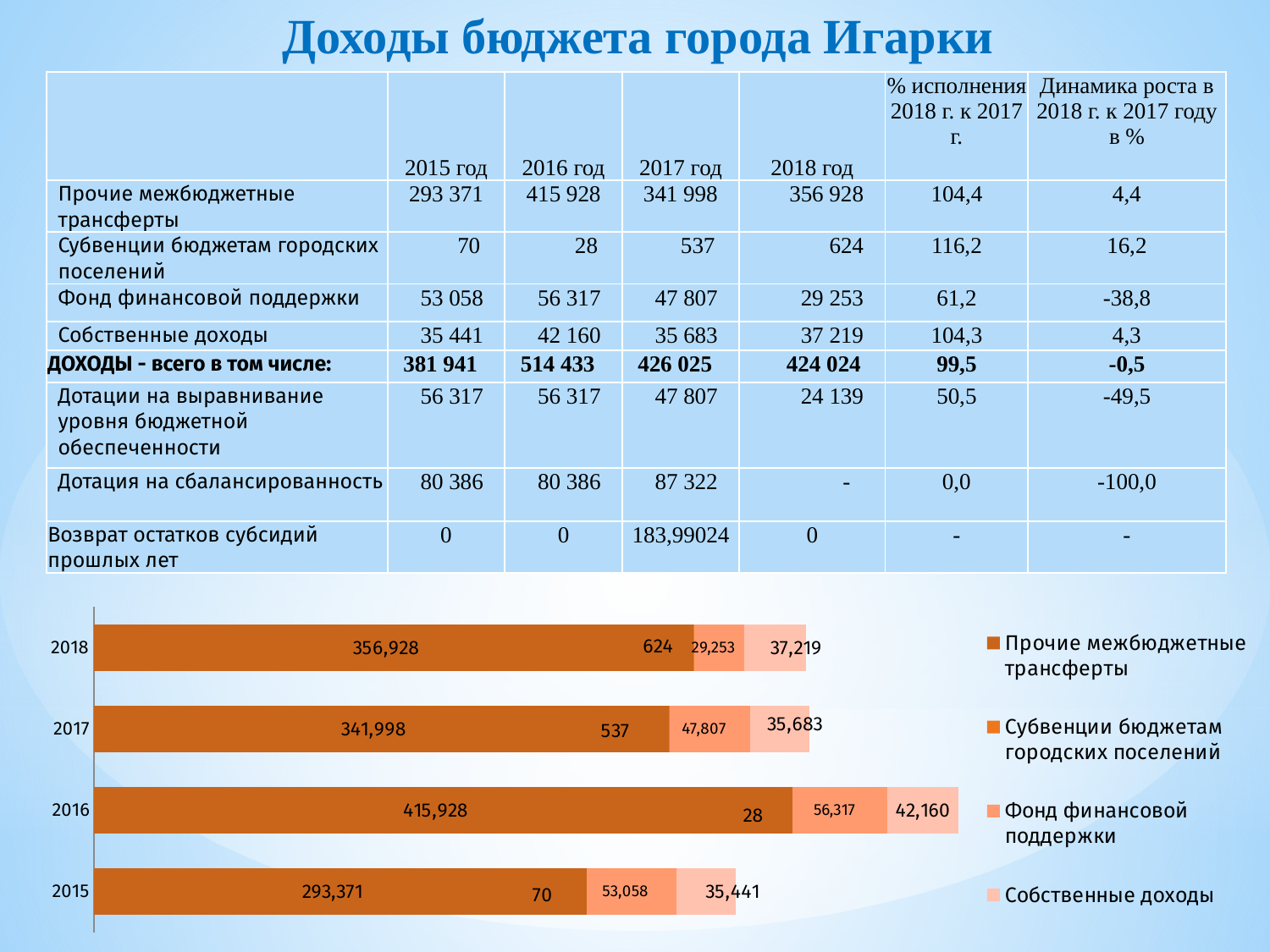

Доходы бюджета города Игарки
|  | 2015 год | 2016 год | 2017 год | 2018 год | % исполнения 2018 г. к 2017 г. | Динамика роста в 2018 г. к 2017 году в % |
| --- | --- | --- | --- | --- | --- | --- |
| Прочие межбюджетные трансферты | 293 371 | 415 928 | 341 998 | 356 928 | 104,4 | 4,4 |
| Субвенции бюджетам городских поселений | 70 | 28 | 537 | 624 | 116,2 | 16,2 |
| Фонд финансовой поддержки | 53 058 | 56 317 | 47 807 | 29 253 | 61,2 | -38,8 |
| Собственные доходы | 35 441 | 42 160 | 35 683 | 37 219 | 104,3 | 4,3 |
| ДОХОДЫ - всего в том числе: | 381 941 | 514 433 | 426 025 | 424 024 | 99,5 | -0,5 |
| Дотации на выравнивание уровня бюджетной обеспеченности | 56 317 | 56 317 | 47 807 | 24 139 | 50,5 | -49,5 |
| Дотация на сбалансированность | 80 386 | 80 386 | 87 322 | - | 0,0 | -100,0 |
| Возврат остатков субсидий прошлых лет | 0 | 0 | 183,99024 | 0 | - | - |

### Chart

| Category | Прочие межбюджетные трансферты | Субвенции бюджетам городских поселений | Фонд финансовой поддержки | Собственные доходы |
|---|---|---|---|---|
| 2015 | 293370.98037 | 70.36458 | 53058.299999999996 | 35440.86604 |
| 2016 | 415928.39828 | 27.91 | 56316.566 | 42160.41936 |
| 2017 | 341997.66746 | 537.218 | 47807.101 | 35682.76284 |
| 2018 | 356928.33184 | 624.07623 | 29252.766 | 37219.26951 |